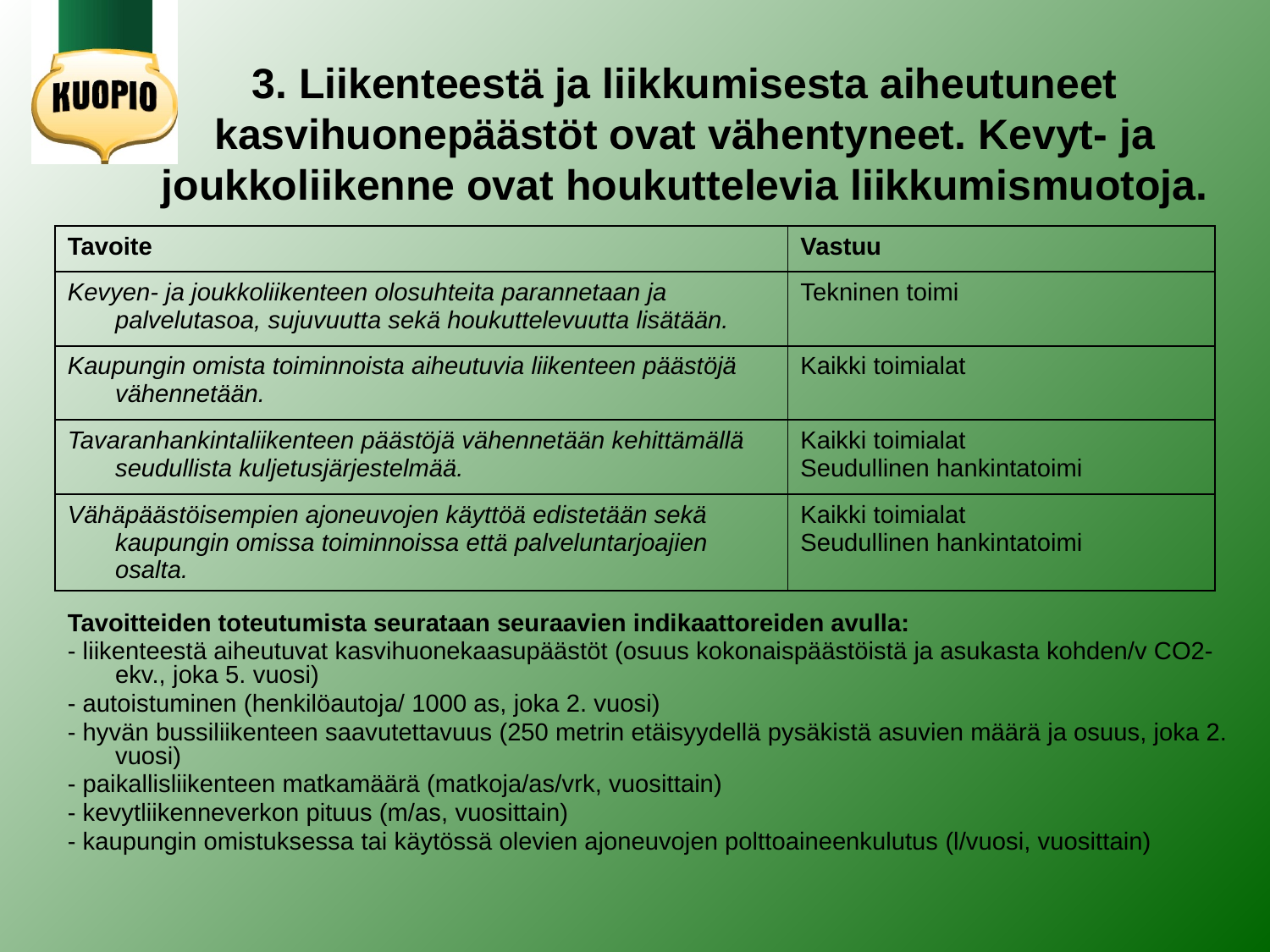

# 3. Liikenteestä ja liikkumisesta aiheutuneet kasvihuonepäästöt ovat vähentyneet. Kevyt- ja joukkoliikenne ovat houkuttelevia liikkumismuotoja.
| Tavoite | Vastuu |
| --- | --- |
| Kevyen- ja joukkoliikenteen olosuhteita parannetaan ja palvelutasoa, sujuvuutta sekä houkuttelevuutta lisätään. | Tekninen toimi |
| Kaupungin omista toiminnoista aiheutuvia liikenteen päästöjä vähennetään. | Kaikki toimialat |
| Tavaranhankintaliikenteen päästöjä vähennetään kehittämällä seudullista kuljetusjärjestelmää. | Kaikki toimialat Seudullinen hankintatoimi |
| Vähäpäästöisempien ajoneuvojen käyttöä edistetään sekä kaupungin omissa toiminnoissa että palveluntarjoajien osalta. | Kaikki toimialat Seudullinen hankintatoimi |
Tavoitteiden toteutumista seurataan seuraavien indikaattoreiden avulla:
- liikenteestä aiheutuvat kasvihuonekaasupäästöt (osuus kokonaispäästöistä ja asukasta kohden/v CO2-ekv., joka 5. vuosi)
- autoistuminen (henkilöautoja/ 1000 as, joka 2. vuosi)
- hyvän bussiliikenteen saavutettavuus (250 metrin etäisyydellä pysäkistä asuvien määrä ja osuus, joka 2. vuosi)
- paikallisliikenteen matkamäärä (matkoja/as/vrk, vuosittain)
- kevytliikenneverkon pituus (m/as, vuosittain)
- kaupungin omistuksessa tai käytössä olevien ajoneuvojen polttoaineenkulutus (l/vuosi, vuosittain)